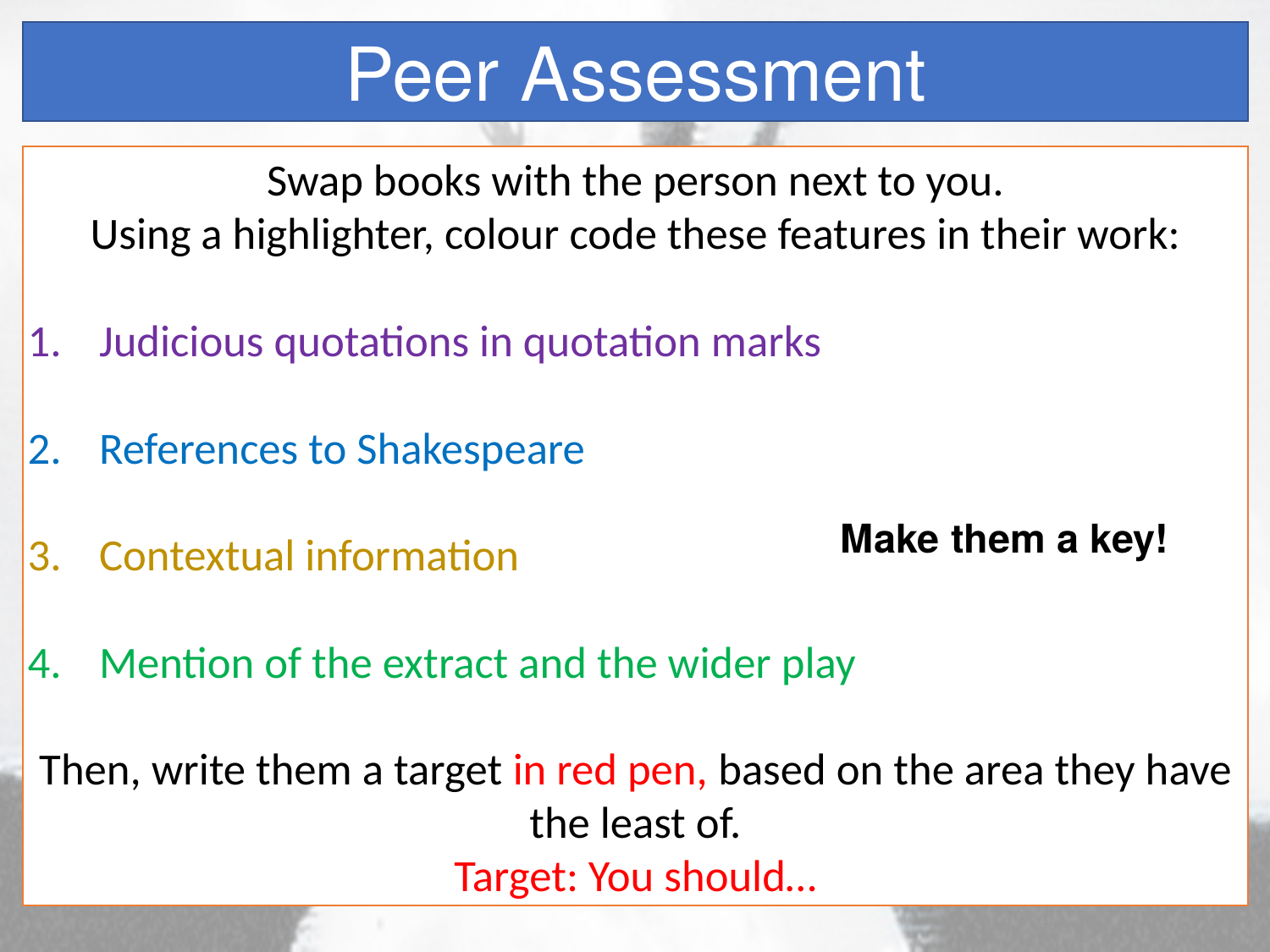

Peer Assessment
Swap books with the person next to you.
Using a highlighter, colour code these features in their work:

Judicious quotations in quotation marks

References to Shakespeare

Contextual information

Mention of the extract and the wider play

Then, write them a target in red pen, based on the area they have the least of.
Target: You should…
Make them a key!